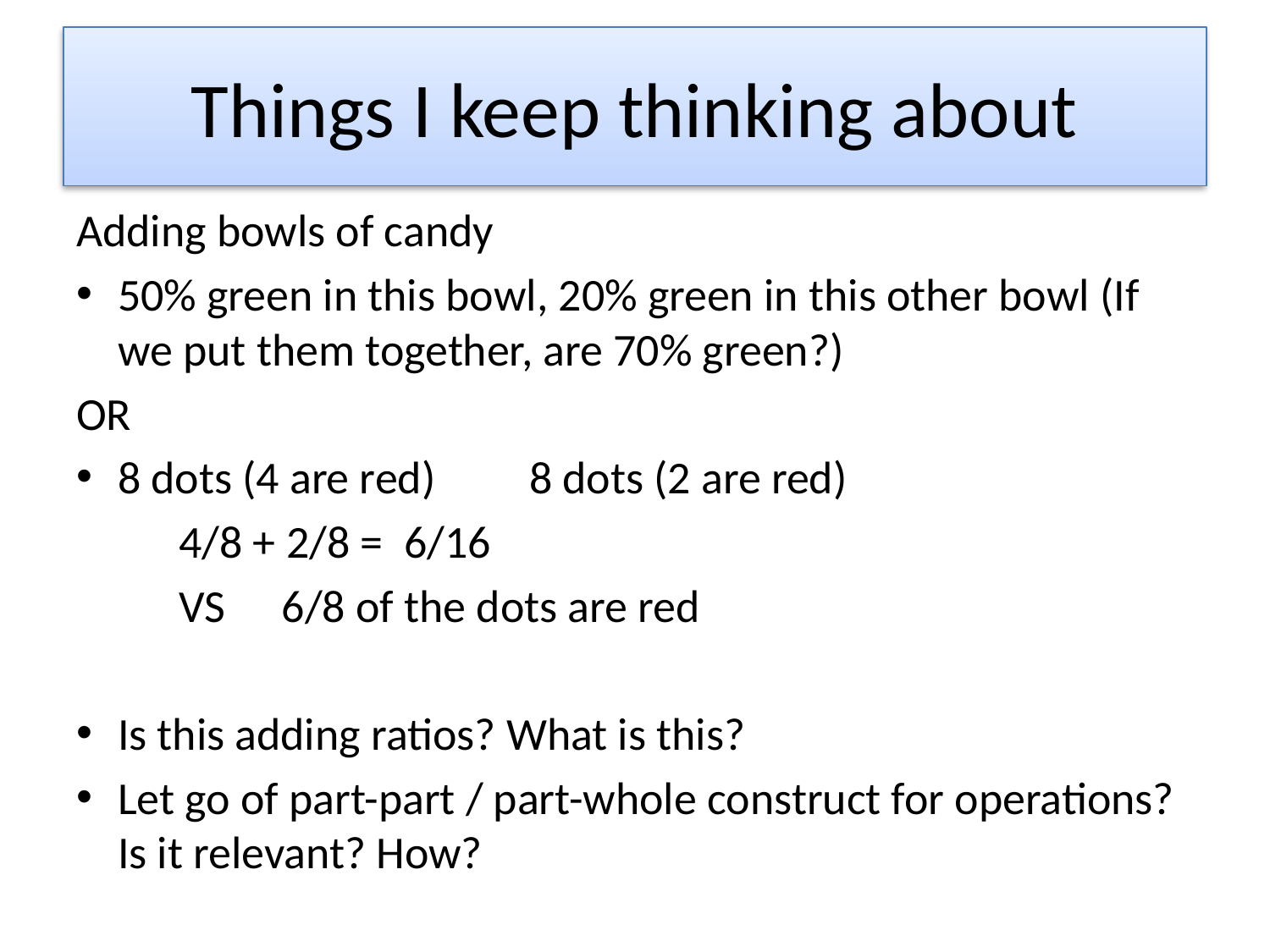

# Things I keep thinking about
Adding bowls of candy
50% green in this bowl, 20% green in this other bowl (If we put them together, are 70% green?)
OR
8 dots (4 are red)    	8 dots (2 are red)
	4/8 + 2/8 =  6/16
	VS		6/8 of the dots are red

Is this adding ratios? What is this?
Let go of part-part / part-whole construct for operations? Is it relevant? How?